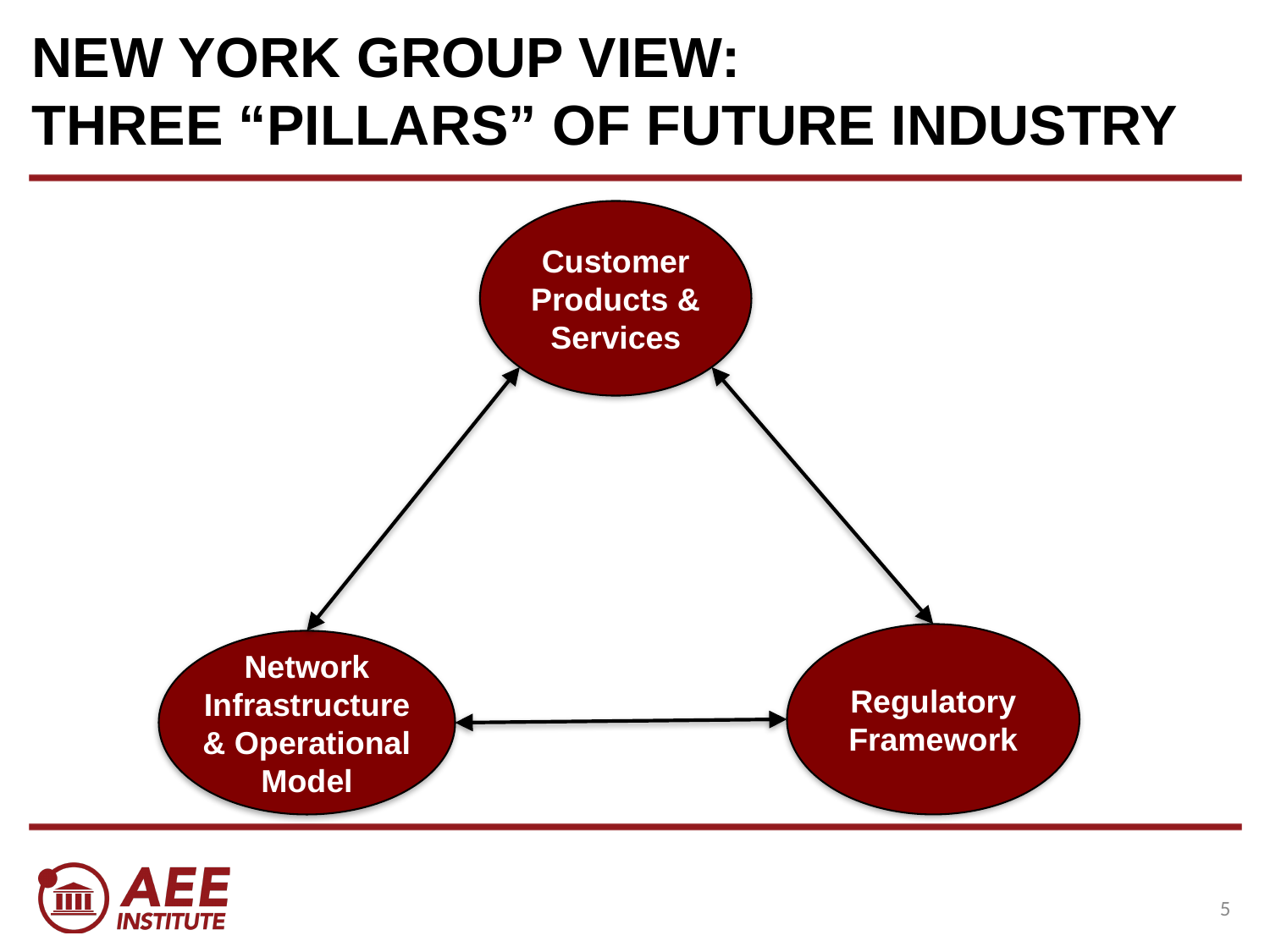

# NEW YORK GROUP VIEW: THREE “PILLARS” OF FUTURE INDUSTRY
Customer Products & Services
Regulatory Framework
Network Infrastructure & Operational Model
5